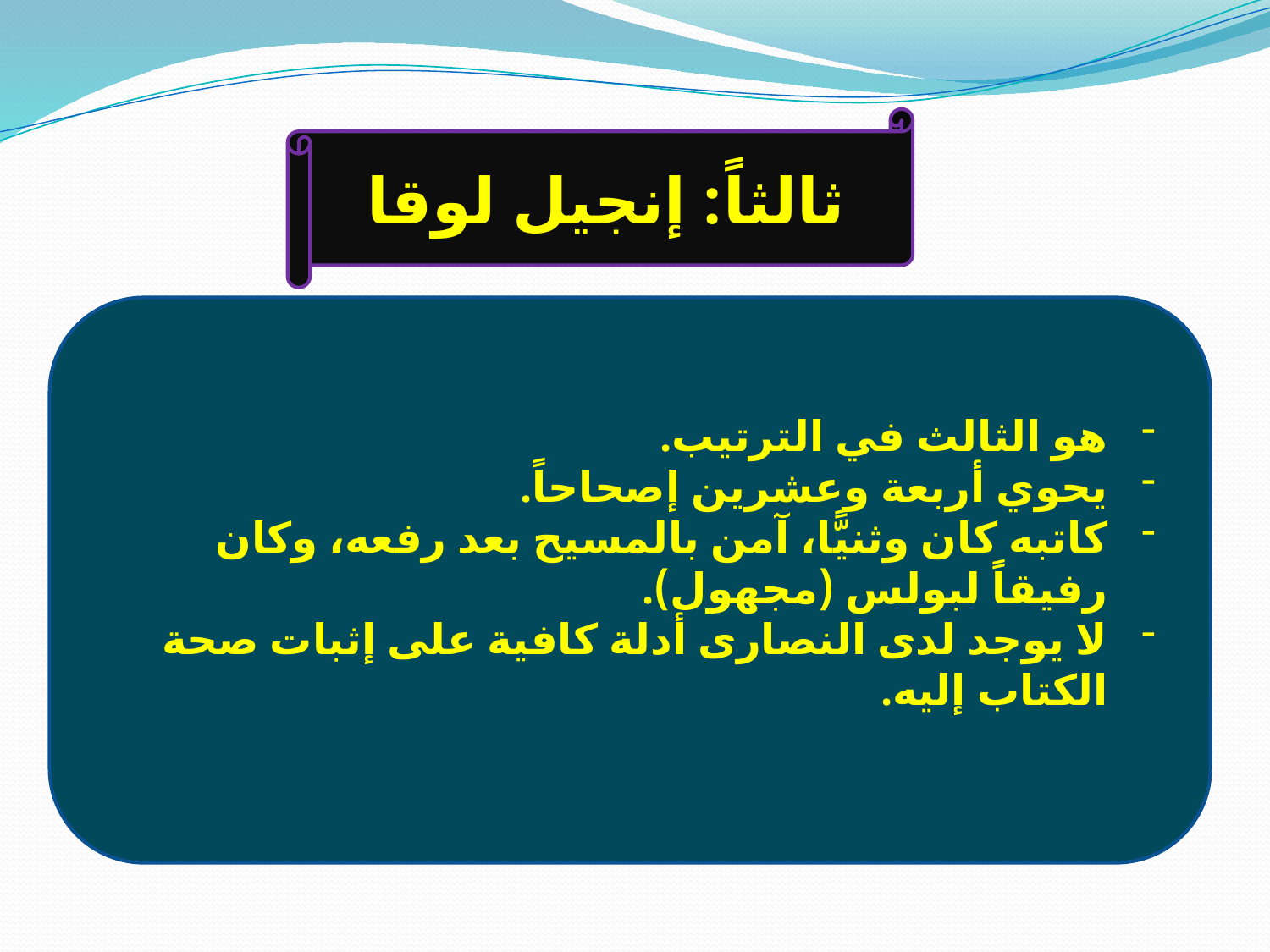

ثالثاً: إنجيل لوقا
هو الثالث في الترتيب.
يحوي أربعة وعشرين إصحاحاً.
كاتبه كان وثنيًّا، آمن بالمسيح بعد رفعه، وكان رفيقاً لبولس (مجهول).
لا يوجد لدى النصارى أدلة كافية على إثبات صحة الكتاب إليه.